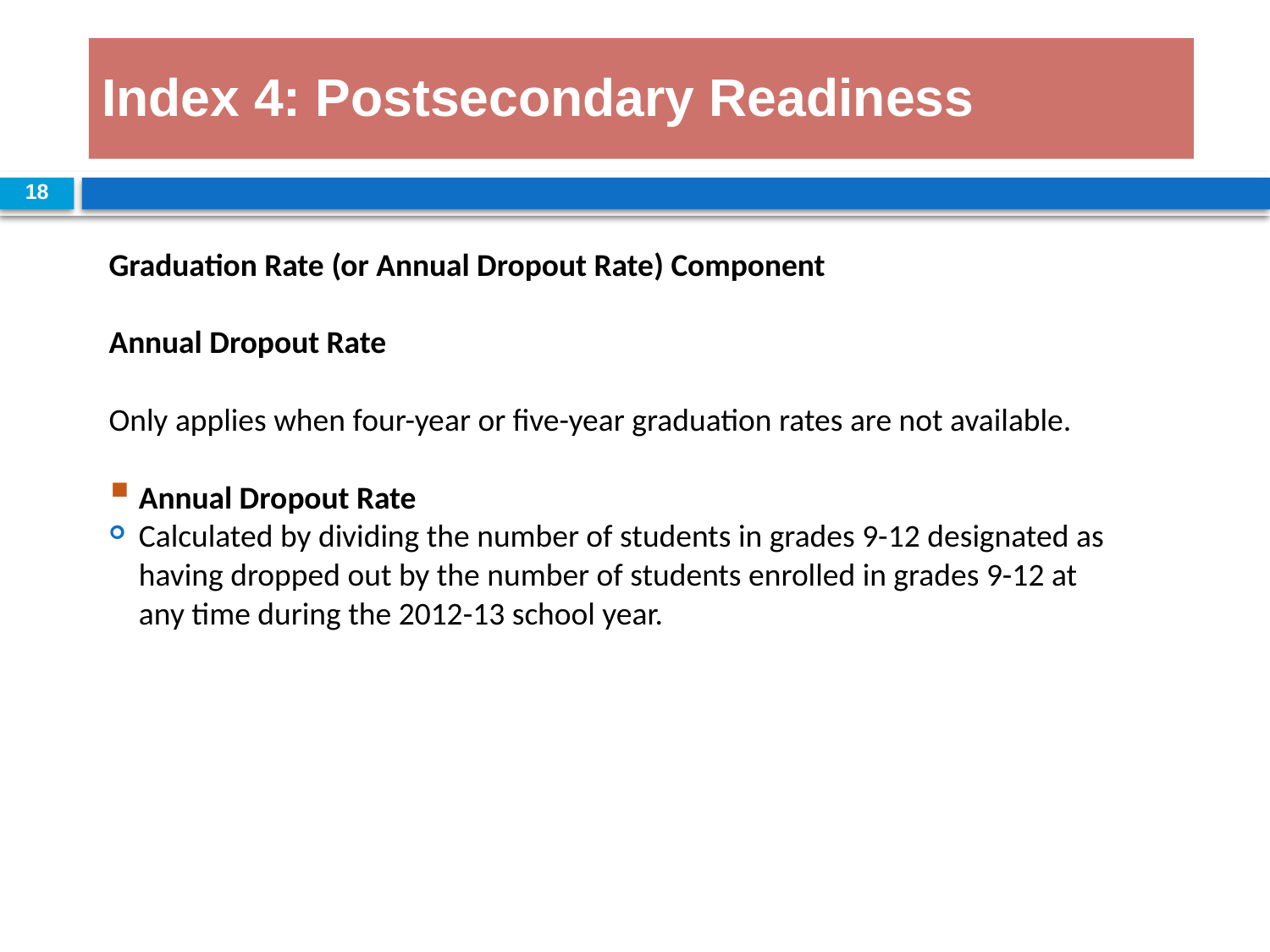

# Index 4: Postsecondary Readiness
18
Graduation Rate (or Annual Dropout Rate) Component

Annual Dropout Rate

Only applies when four-year or five-year graduation rates are not available.

Annual Dropout Rate
Calculated by dividing the number of students in grades 9-12 designated as having dropped out by the number of students enrolled in grades 9-12 at
any time during the 2012-13 school year.